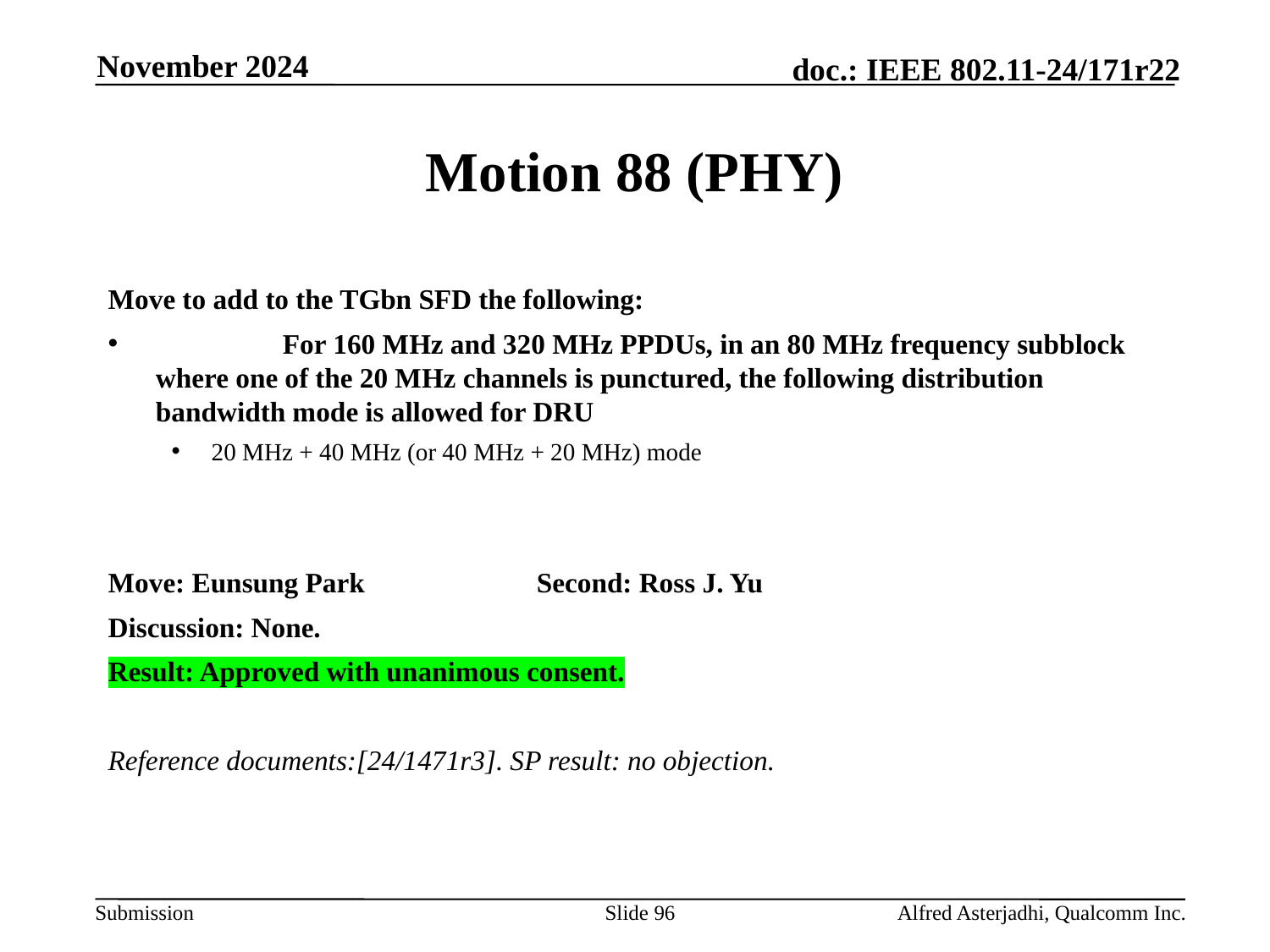

November 2024
# Motion 88 (PHY)
Move to add to the TGbn SFD the following:
	For 160 MHz and 320 MHz PPDUs, in an 80 MHz frequency subblock where one of the 20 MHz channels is punctured, the following distribution bandwidth mode is allowed for DRU
20 MHz + 40 MHz (or 40 MHz + 20 MHz) mode

Move: Eunsung Park 		Second: Ross J. Yu
Discussion: None.
Result: Approved with unanimous consent.

Reference documents:[24/1471r3]. SP result: no objection.

Slide 96
Alfred Asterjadhi, Qualcomm Inc.